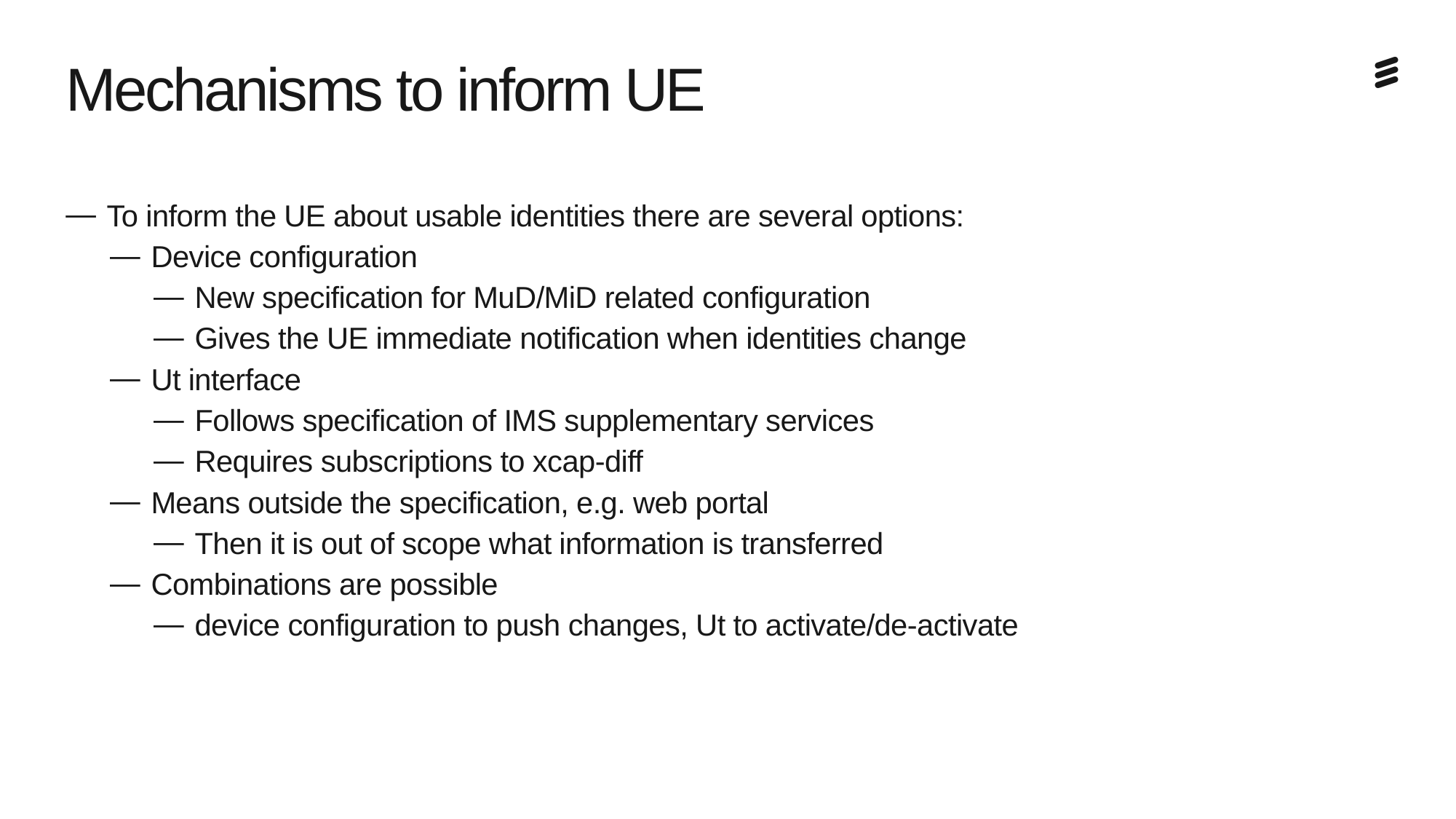

# Mechanisms to inform UE
To inform the UE about usable identities there are several options:
Device configuration
New specification for MuD/MiD related configuration
Gives the UE immediate notification when identities change
Ut interface
Follows specification of IMS supplementary services
Requires subscriptions to xcap-diff
Means outside the specification, e.g. web portal
Then it is out of scope what information is transferred
Combinations are possible
device configuration to push changes, Ut to activate/de-activate